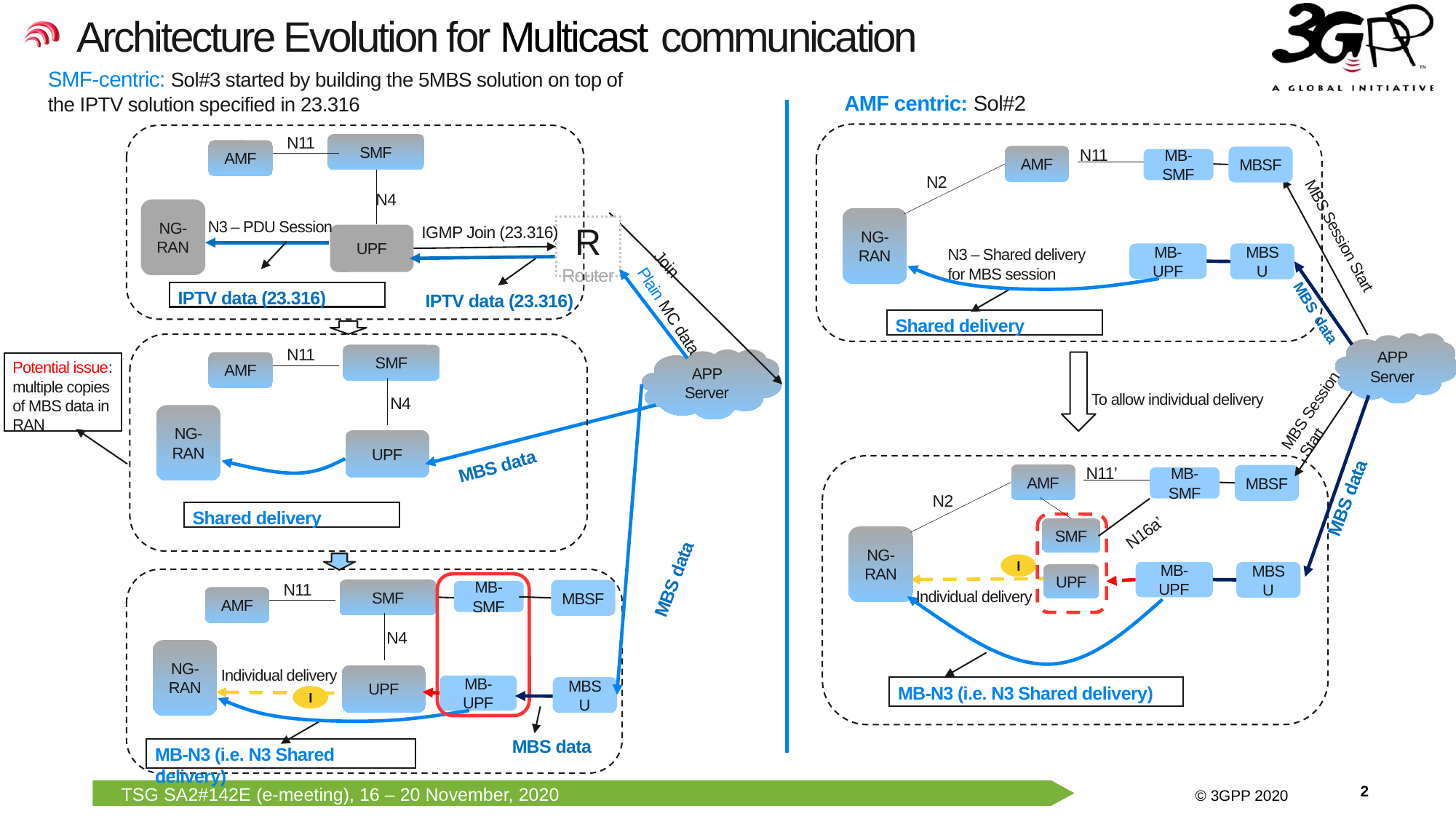

Architecture Evolution for Multicast communication
SMF-centric: Sol#3 started by building the 5MBS solution on top of the IPTV solution specified in 23.316
AMF centric: Sol#2

N11
SMF
N11
AMF
AMF
MBSF
MB-SMF
N2
N4
NG-RAN
NG-RAN
N3 – PDU Session
R
Router
IGMP Join (23.316)
UPF
MBS Session Start
N3 – Shared delivery for MBS session
MB-UPF
MBSU
Join

IPTV data (23.316)
IPTV data (23.316)
Plain MC data
Shared delivery

MBS  data
APP Server

N11
SMF
APP Server

AMF
Potential issue: multiple copies of MBS data in RAN
MBS Session
 Start
To allow individual delivery
N4

NG-RAN
UPF
MBS data

N11’

MBS data
AMF
MBSF
MB-SMF
N2
Shared delivery

N16a’
SMF
NG-RAN
MBS data

I
MB-UPF
MBSU
UPF

N11
SMF
MBSF
MB-SMF
Individual delivery
AMF

N4
NG-RAN

Individual delivery
UPF
MB-UPF
MBSU
MB-N3 (i.e. N3 Shared delivery)
I

MBS data
MB-N3 (i.e. N3 Shared delivery)